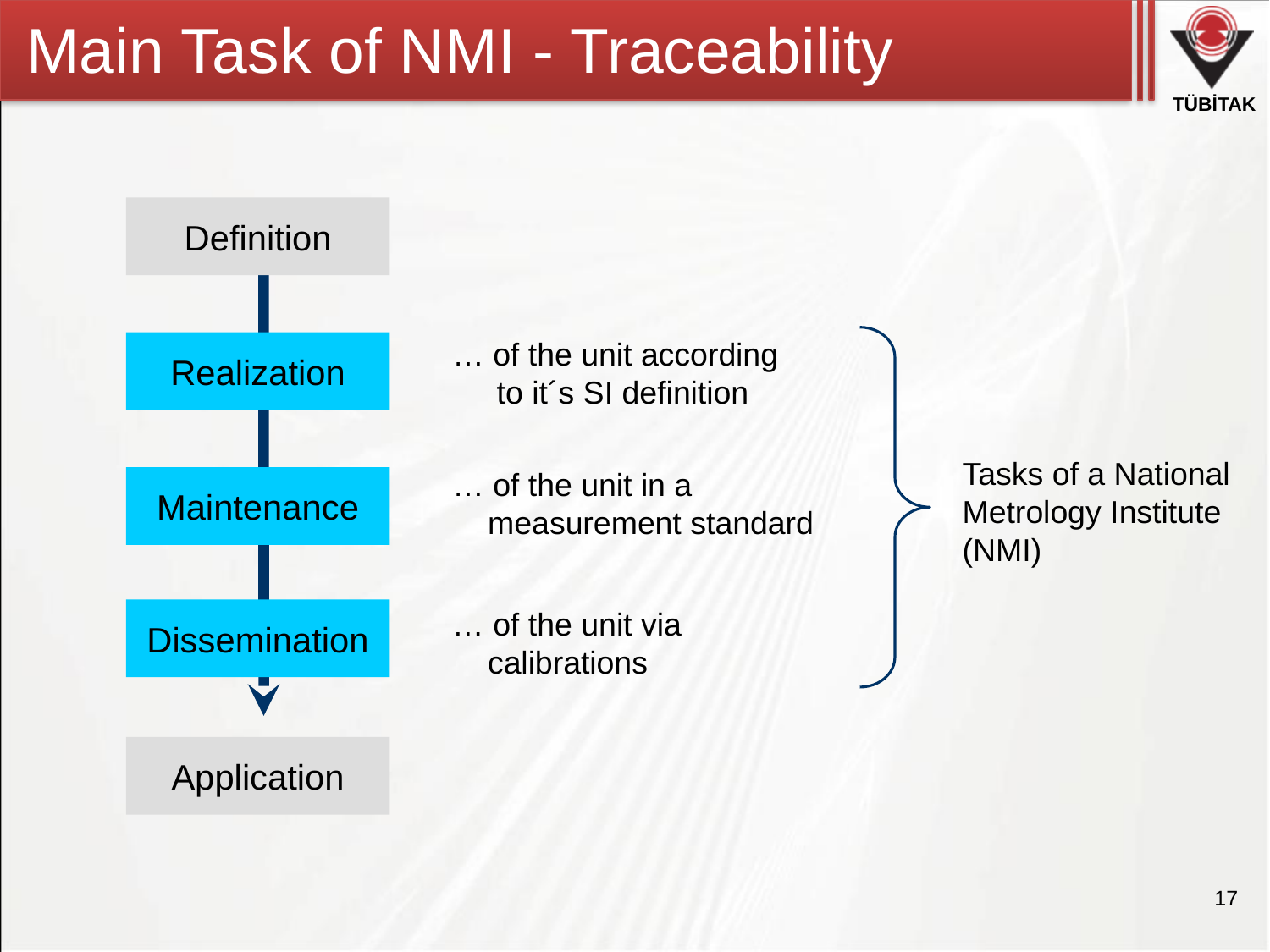

Main Task of NMI - Traceability
Definition

Tasks of a National Metrology Institute (NMI)
… of the unit according
     to it´s SI definition
Realization
… of the unit in a
    measurement standard
Maintenance
… of the unit via
    calibrations
Dissemination
Application
17